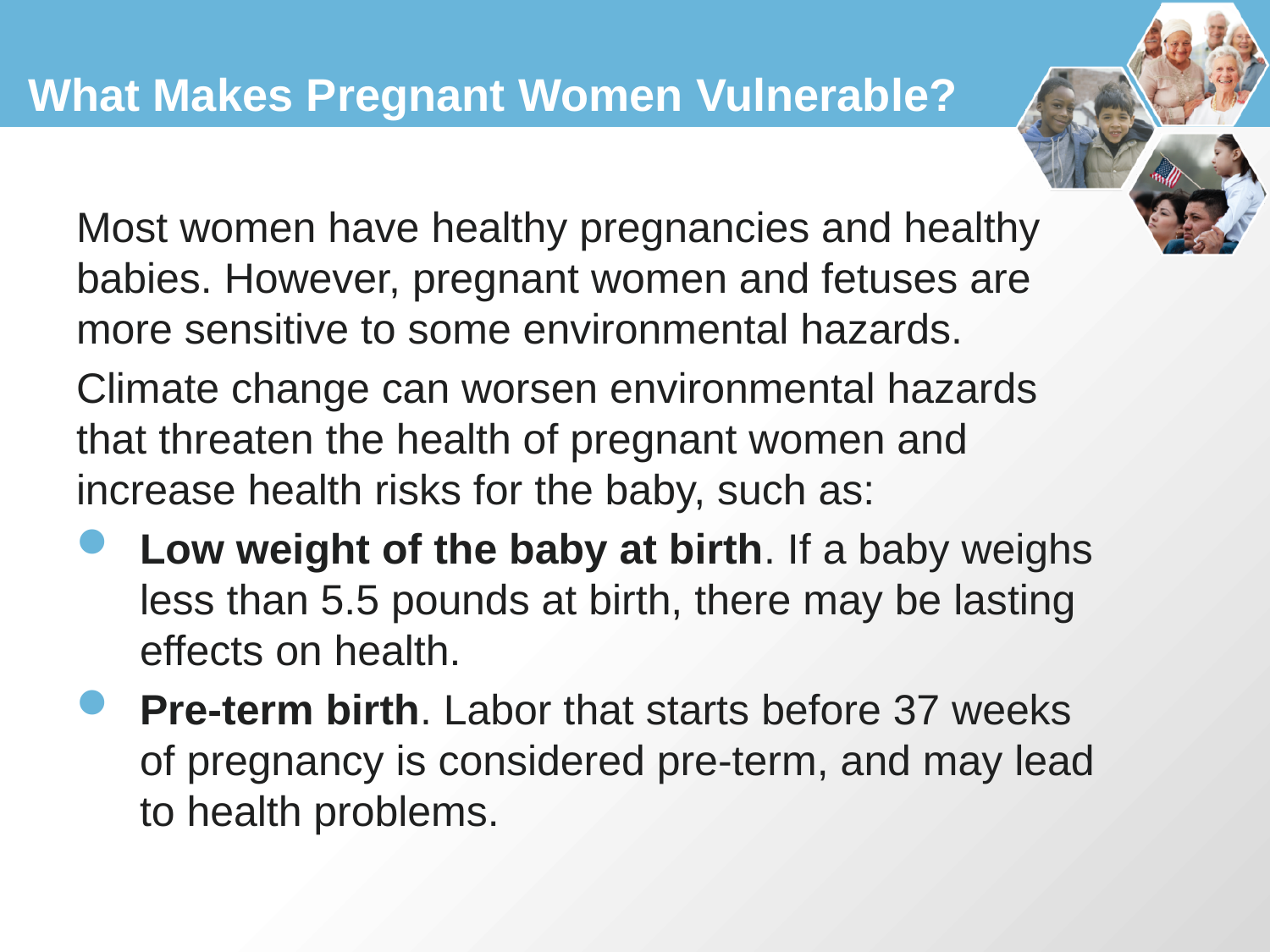

# What Makes Pregnant Women Vulnerable?
Most women have healthy pregnancies and healthy babies. However, pregnant women and fetuses are more sensitive to some environmental hazards.
Climate change can worsen environmental hazards that threaten the health of pregnant women and increase health risks for the baby, such as:
Low weight of the baby at birth. If a baby weighs less than 5.5 pounds at birth, there may be lasting effects on health.
Pre-term birth. Labor that starts before 37 weeks of pregnancy is considered pre-term, and may lead to health problems.